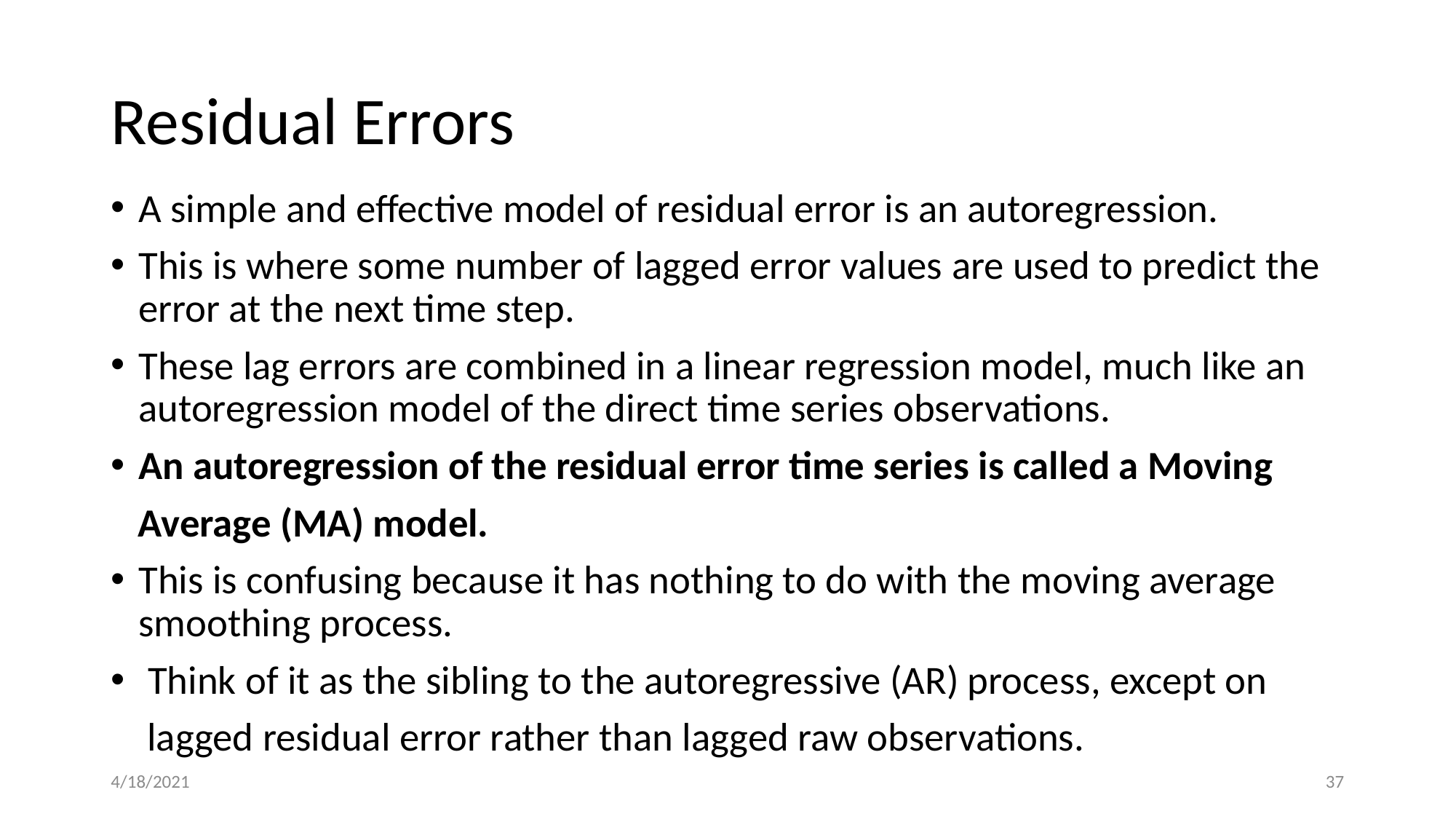

# Residual Errors
A simple and effective model of residual error is an autoregression.
This is where some number of lagged error values are used to predict the error at the next time step.
These lag errors are combined in a linear regression model, much like an autoregression model of the direct time series observations.
An autoregression of the residual error time series is called a Moving
   Average (MA) model.
This is confusing because it has nothing to do with the moving average smoothing process.
 Think of it as the sibling to the autoregressive (AR) process, except on
    lagged residual error rather than lagged raw observations.
4/18/2021
37